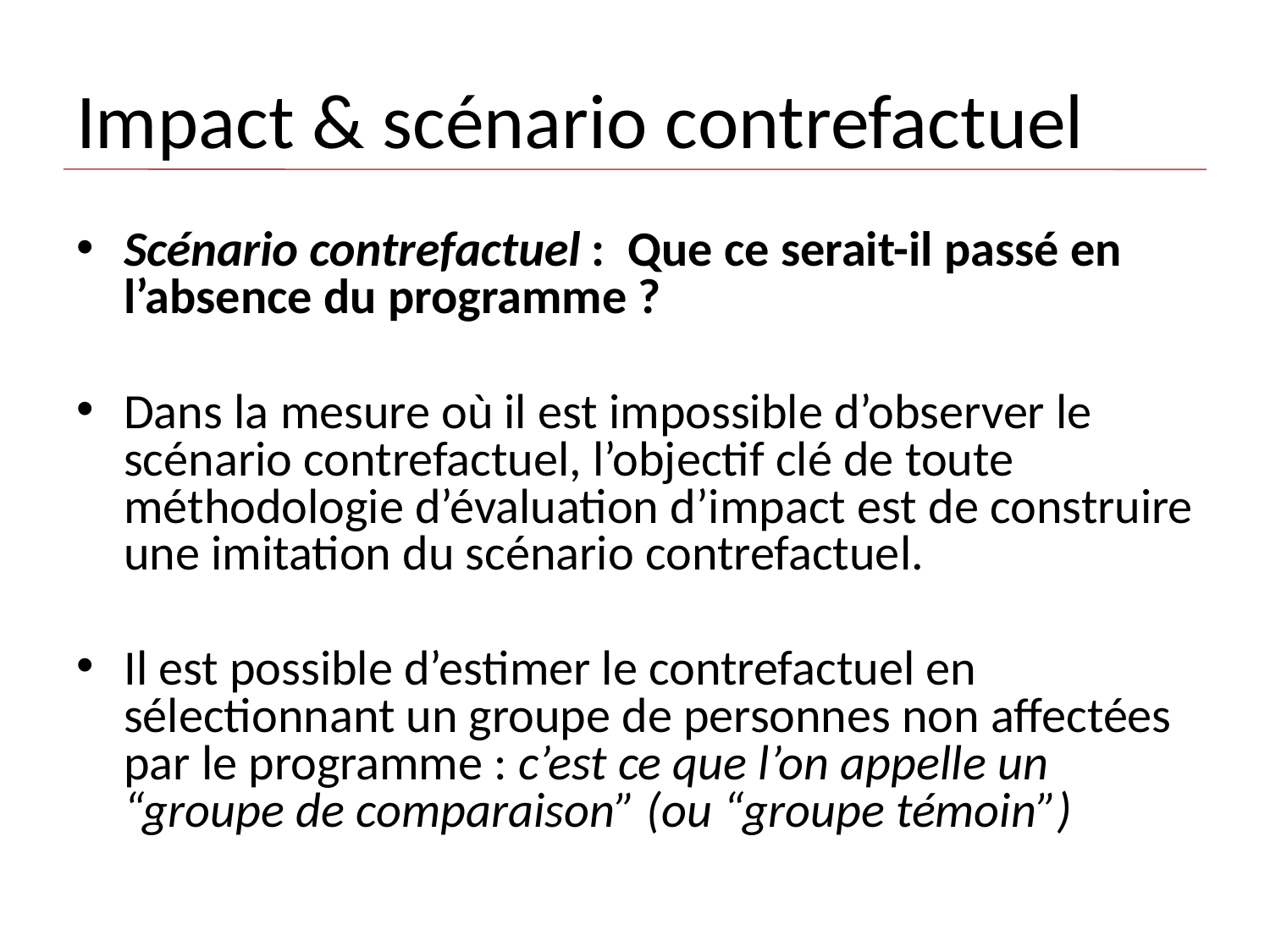

# Impact & scénario contrefactuel
Scénario contrefactuel :  Que ce serait-il passé en l’absence du programme ?

Dans la mesure où il est impossible d’observer le scénario contrefactuel, l’objectif clé de toute méthodologie d’évaluation d’impact est de construire une imitation du scénario contrefactuel.

Il est possible d’estimer le contrefactuel en sélectionnant un groupe de personnes non affectées par le programme : c’est ce que l’on appelle un “groupe de comparaison” (ou “groupe témoin”)